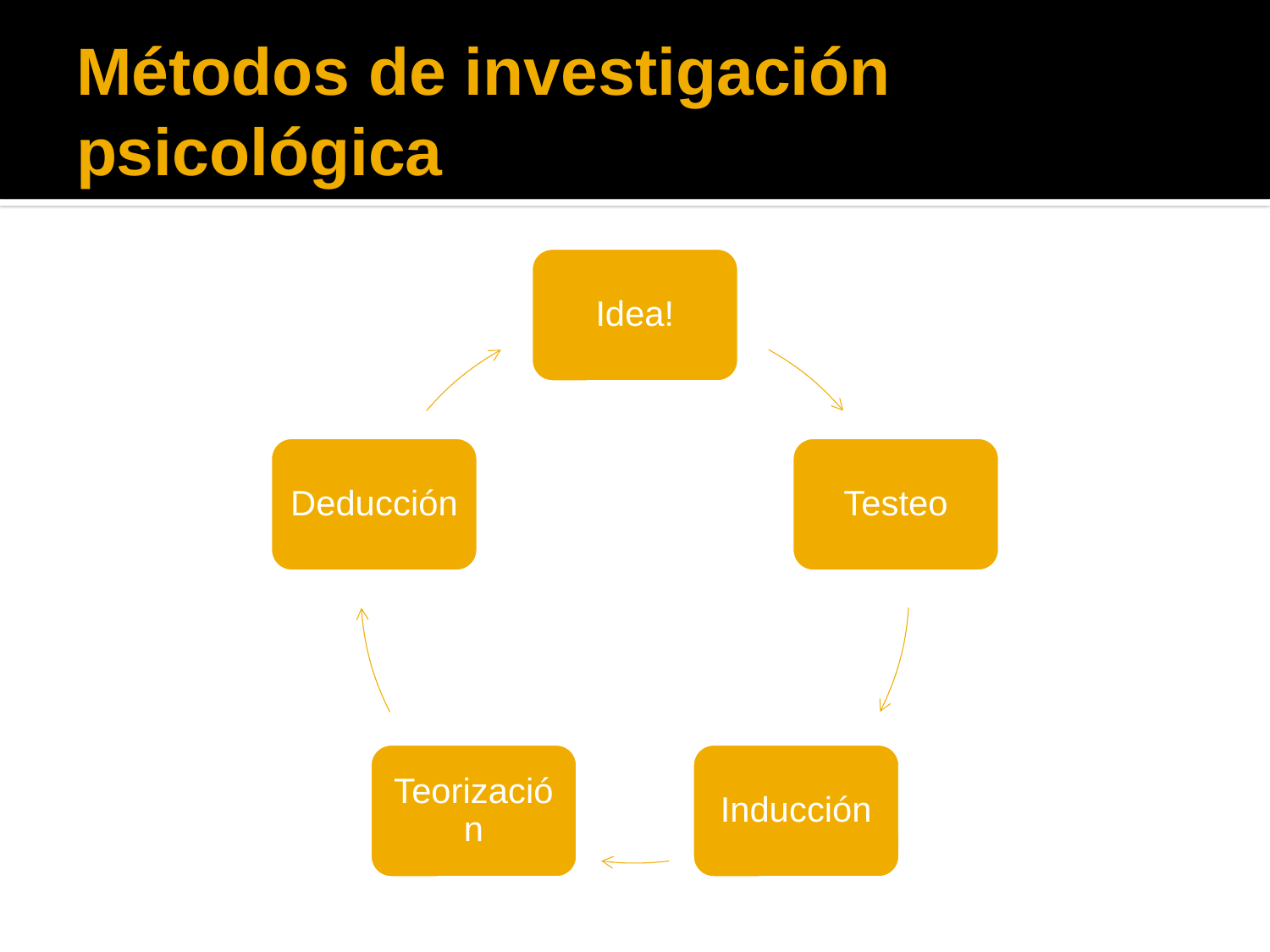

# Métodos de investigación psicológica
Idea!
Testeo
Inducción
Teorización
Deducción